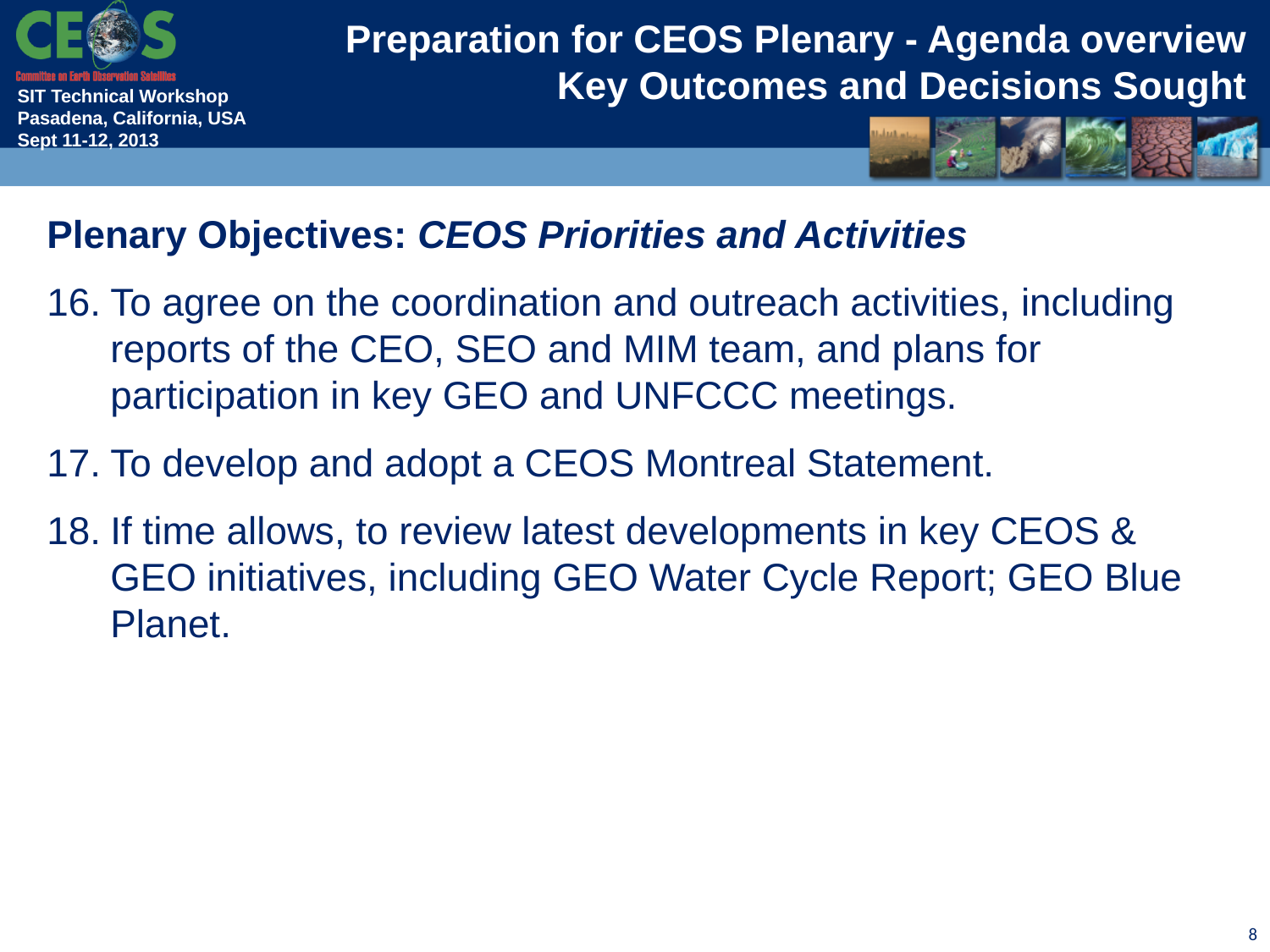

# Preparation for CEOS Plenary - Agenda overview Key Outcomes and Decisions Sought
Plenary Objectives: CEOS Priorities and Activities
To agree on the coordination and outreach activities, including reports of the CEO, SEO and MIM team, and plans for participation in key GEO and UNFCCC meetings.
To develop and adopt a CEOS Montreal Statement.
If time allows, to review latest developments in key CEOS & GEO initiatives, including GEO Water Cycle Report; GEO Blue Planet.
8